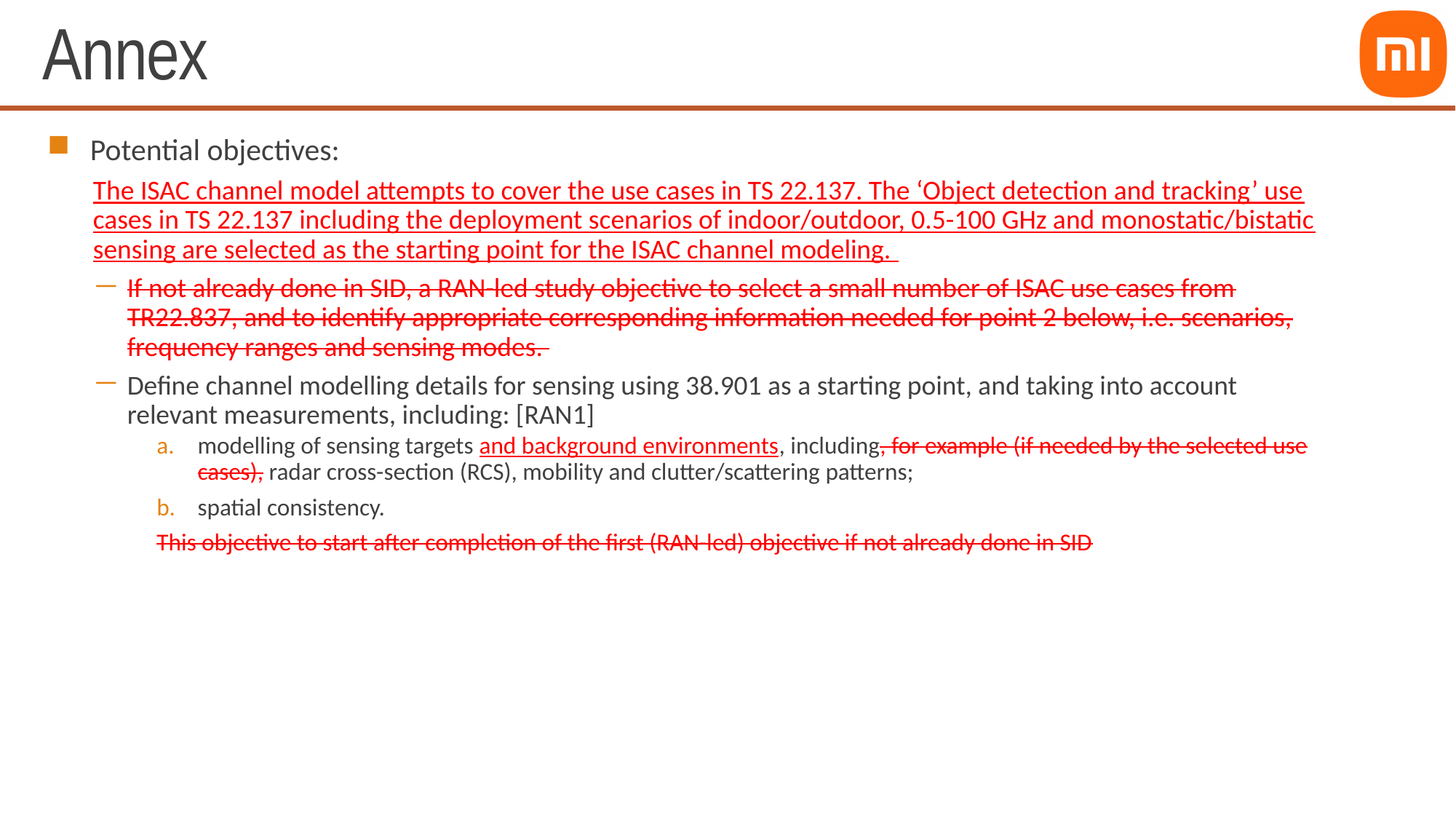

# Annex
Potential objectives:
The ISAC channel model attempts to cover the use cases in TS 22.137. The ‘Object detection and tracking’ use cases in TS 22.137 including the deployment scenarios of indoor/outdoor, 0.5-100 GHz and monostatic/bistatic sensing are selected as the starting point for the ISAC channel modeling.
If not already done in SID, a RAN-led study objective to select a small number of ISAC use cases from TR22.837, and to identify appropriate corresponding information needed for point 2 below, i.e. scenarios, frequency ranges and sensing modes.
Define channel modelling details for sensing using 38.901 as a starting point, and taking into account relevant measurements, including: [RAN1]
modelling of sensing targets and background environments, including, for example (if needed by the selected use cases), radar cross-section (RCS), mobility and clutter/scattering patterns;
spatial consistency.
This objective to start after completion of the first (RAN-led) objective if not already done in SID